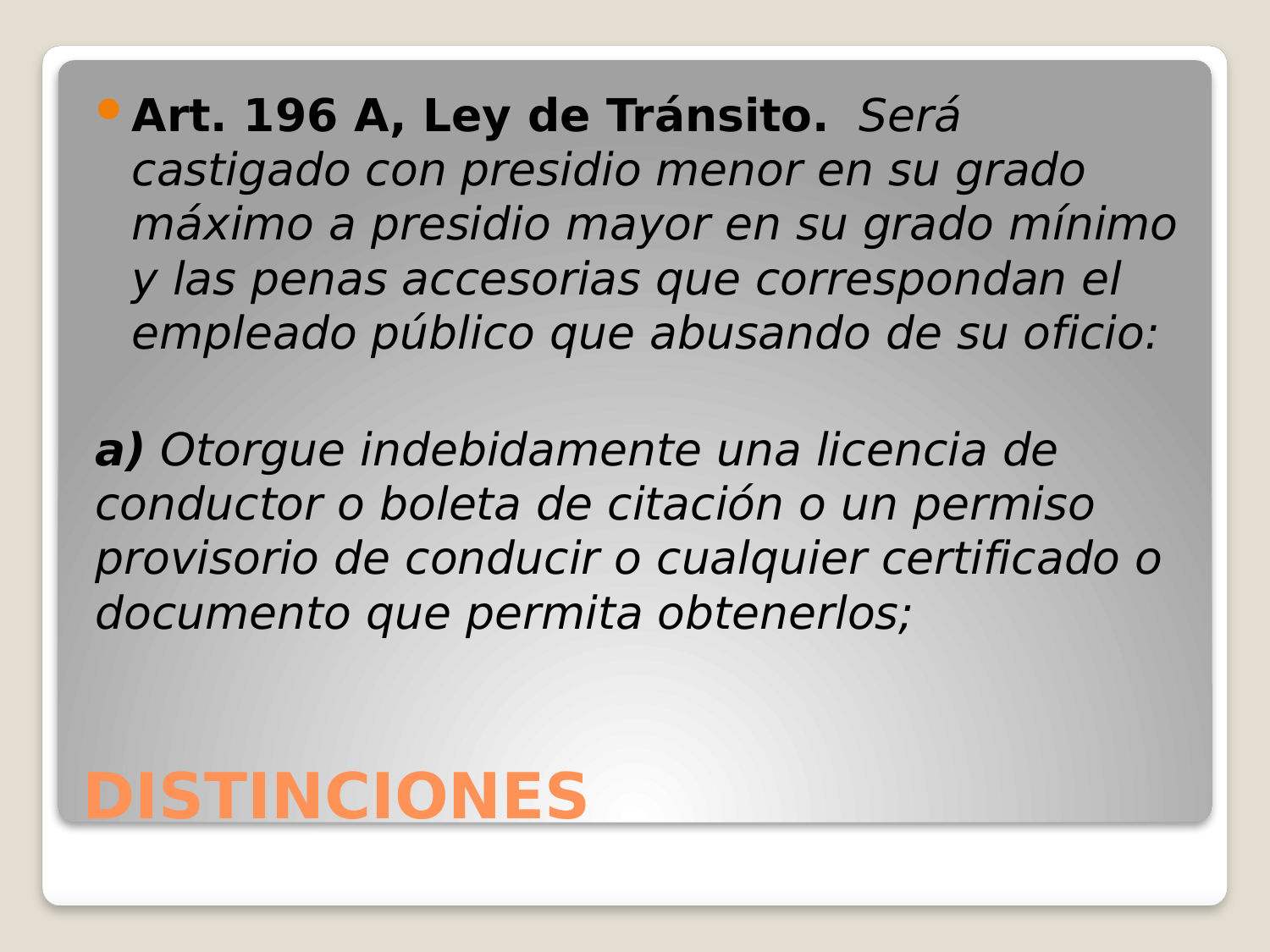

Art. 196 A, Ley de Tránsito.  Será castigado con presidio menor en su grado máximo a presidio mayor en su grado mínimo y las penas accesorias que correspondan el empleado público que abusando de su oficio:

a) Otorgue indebidamente una licencia de conductor o boleta de citación o un permiso provisorio de conducir o cualquier certificado o documento que permita obtenerlos;

# DISTINCIONES